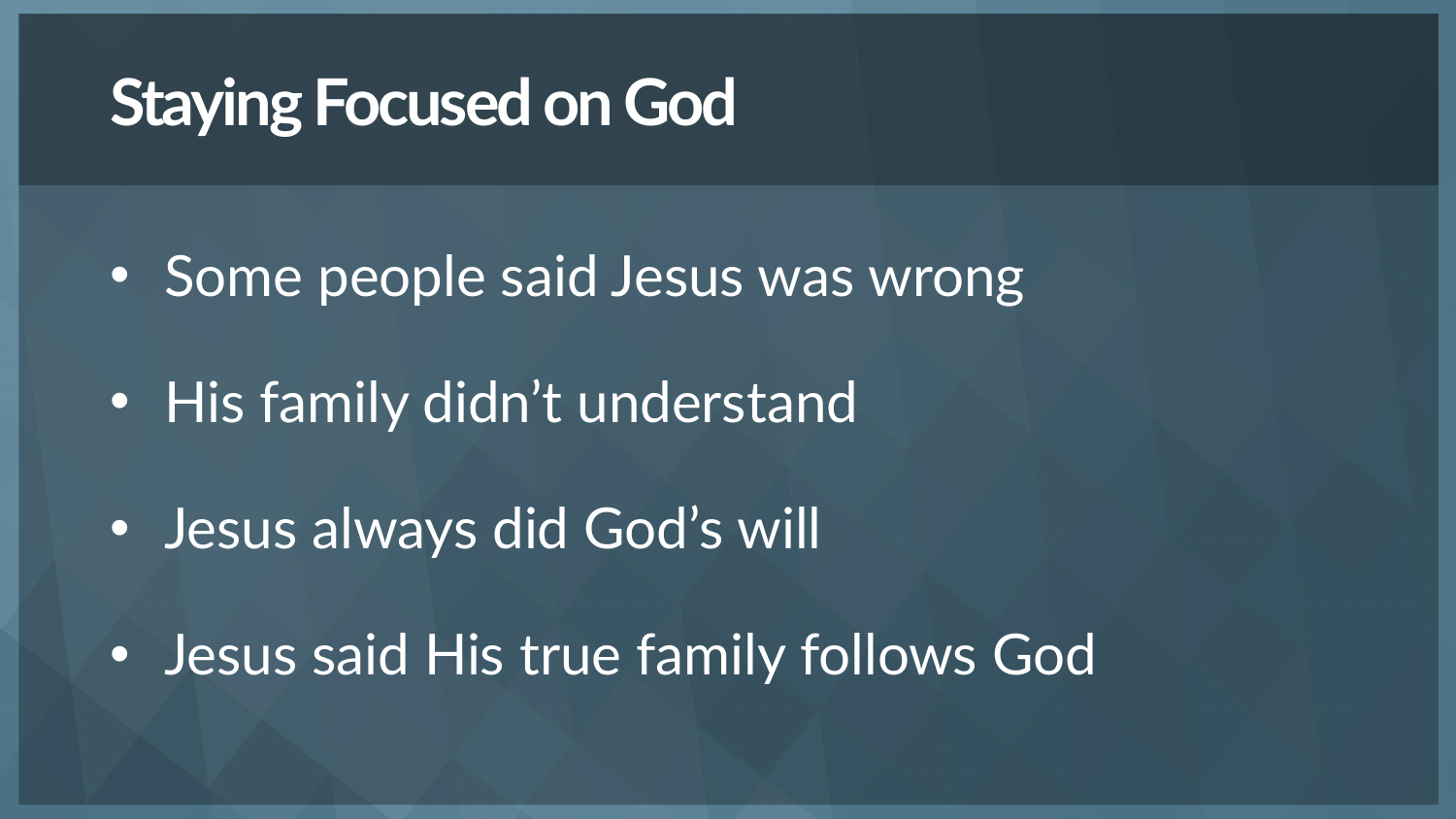

# Staying Focused on God
Some people said Jesus was wrong
His family didn’t understand
Jesus always did God’s will
Jesus said His true family follows God